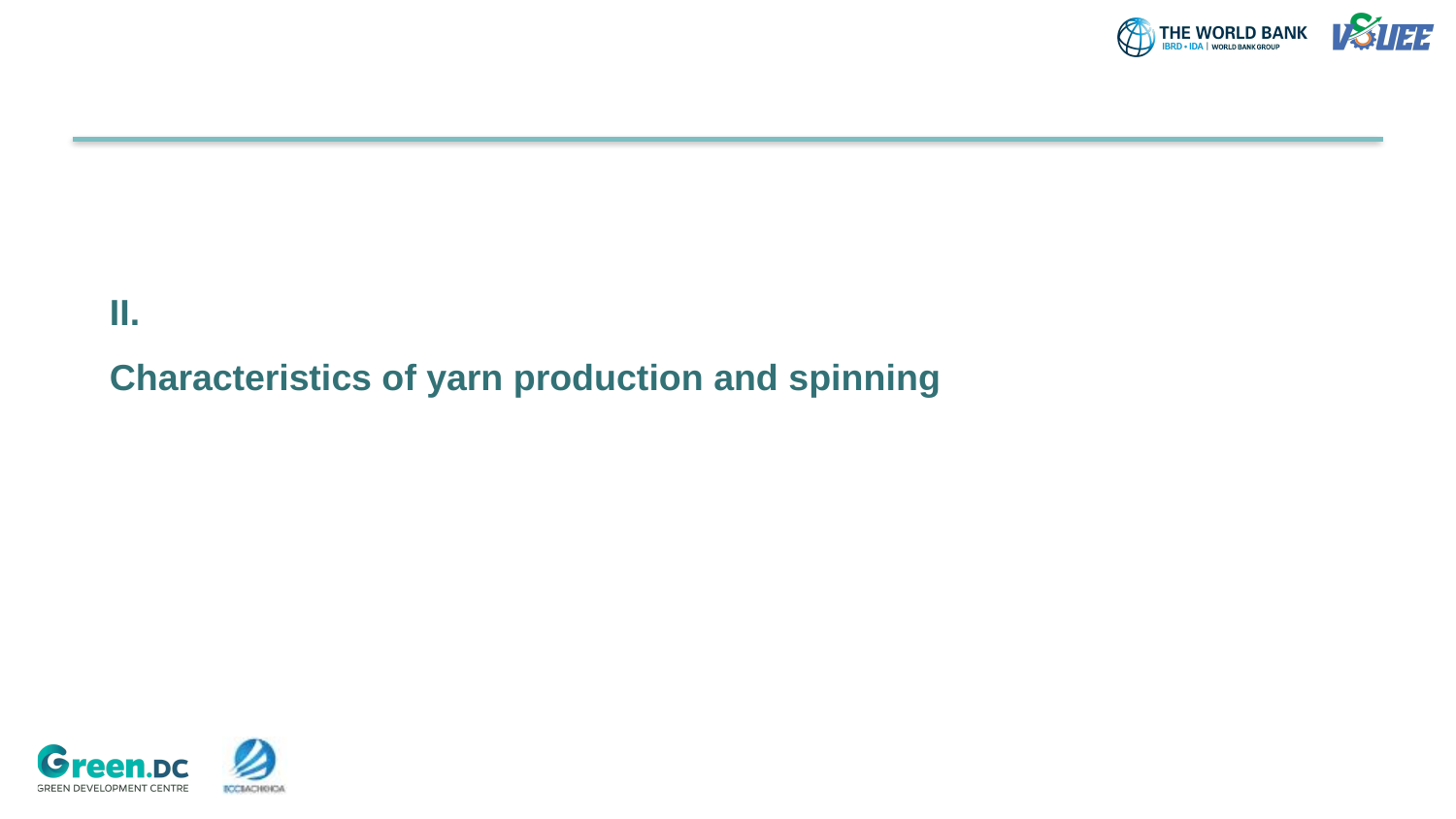

II.
Characteristics of yarn production and spinning